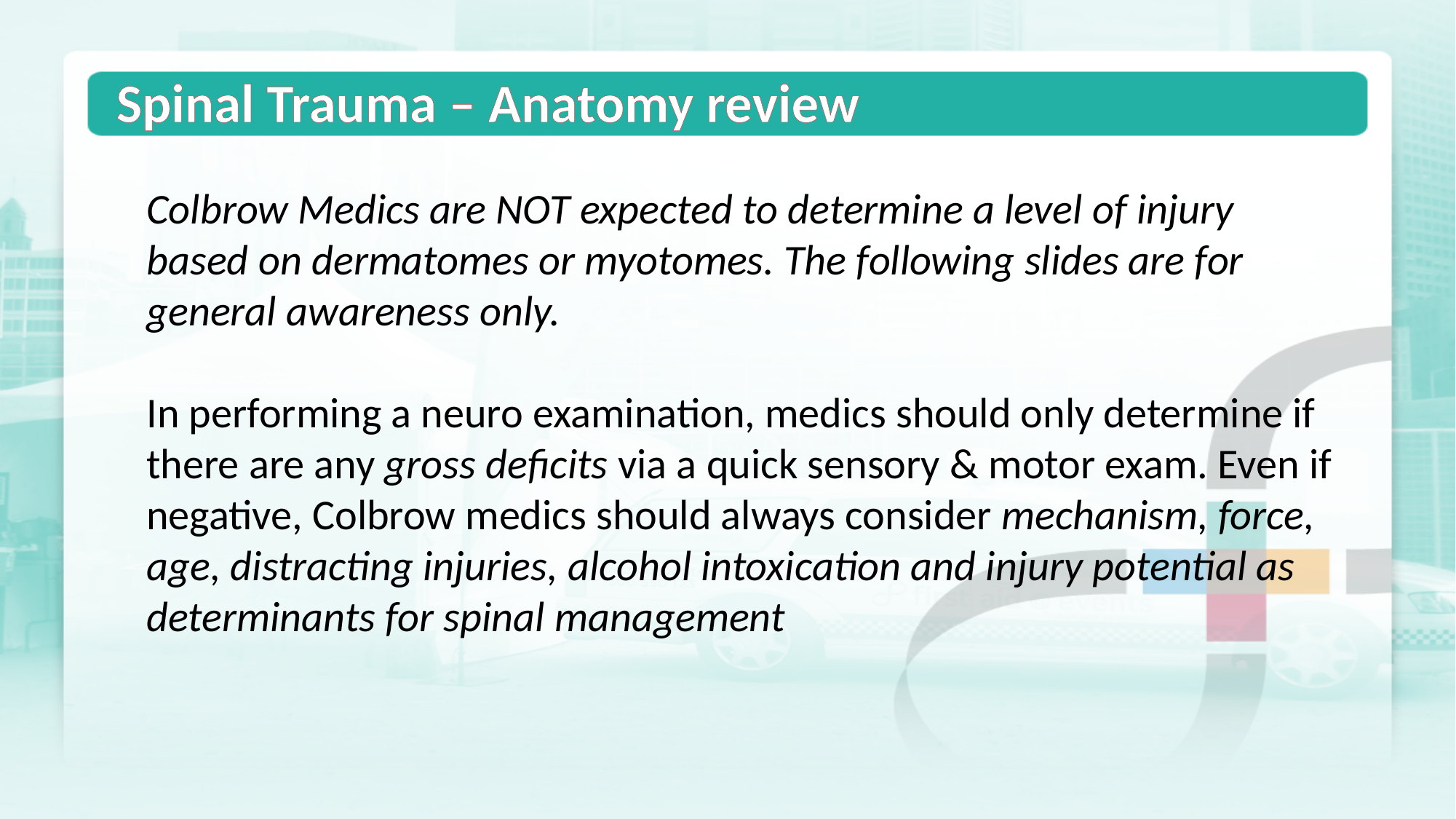

Spinal Trauma – Anatomy review
Colbrow Medics are NOT expected to determine a level of injury based on dermatomes or myotomes. The following slides are for general awareness only.

In performing a neuro examination, medics should only determine if there are any gross deficits via a quick sensory & motor exam. Even if negative, Colbrow medics should always consider mechanism, force, age, distracting injuries, alcohol intoxication and injury potential as determinants for spinal management